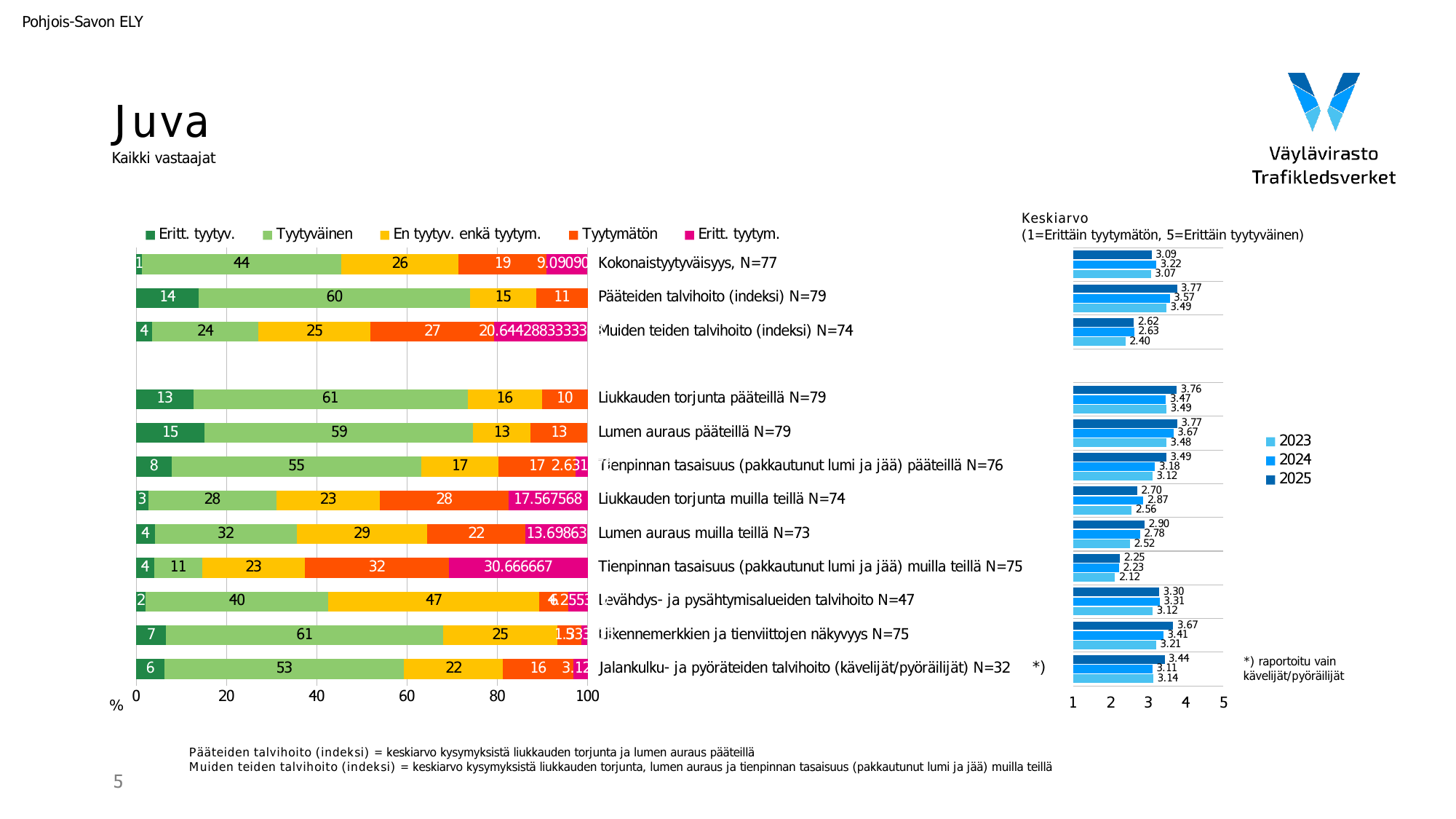

Pohjois-Savon ELY
# Juva
Kaikki vastaajat
Keskiarvo
(1=Erittäin tyytymätön, 5=Erittäin tyytyväinen)

### Chart

| Category | Eritt. tyytyv. | Tyytyväinen | En tyytyv. enkä tyytym. | Tyytymätön | Eritt. tyytym. |
|---|---|---|---|---|---|
| Kokonaistyytyväisyys, N=77 | 1.298701 | 44.155844 | 25.974026 | 19.480519 | 9.090909 |
| Pääteiden talvihoito (indeksi) N=79 | 13.9240505 | 60.1265825 | 14.556961999999999 | 11.392405 | None |
| Muiden teiden talvihoito (indeksi) N=74 | 3.6040973333333333 | 23.517298 | 24.802254333333334 | 27.432062000000002 | 20.644288333333336 |
|  | None | None | None | None | None |
| Liukkauden torjunta pääteillä N=79 | 12.658228 | 60.759494 | 16.455696 | 10.126582 | None |
| Lumen auraus pääteillä N=79 | 15.189873 | 59.493671 | 12.658228 | 12.658228 | None |
| Tienpinnan tasaisuus (pakkautunut lumi ja jää) pääteillä N=76 | 7.894737 | 55.263158 | 17.105263 | 17.105263 | 2.631579 |
| Liukkauden torjunta muilla teillä N=74 | 2.702703 | 28.378378 | 22.972973 | 28.378378 | 17.567568 |
| Lumen auraus muilla teillä N=73 | 4.109589 | 31.506849 | 28.767123 | 21.917808 | 13.69863 |
| Tienpinnan tasaisuus (pakkautunut lumi ja jää) muilla teillä N=75 | 4.0 | 10.666667 | 22.666667 | 32.0 | 30.666667 |
| Levähdys- ja pysähtymisalueiden talvihoito N=47 | 2.12766 | 40.425532 | 46.808511 | 6.382979 | 4.255319 |
| Liikennemerkkien ja tienviittojen näkyvyys N=75 | 6.666667 | 61.333333 | 25.333333 | 5.333333 | 1.333333 |
| Jalankulku- ja pyöräteiden talvihoito (kävelijät/pyöräilijät) N=32 | 6.25 | 53.125 | 21.875 | 15.625 | 3.125 |

### Chart

| Category | 2025 | 2024 | 2023 |
|---|---|---|---|
*) raportoitu vain
kävelijät/pyöräilijät
*)
%
Pääteiden talvihoito (indeksi) = keskiarvo kysymyksistä liukkauden torjunta ja lumen auraus pääteillä
Muiden teiden talvihoito (indeksi) = keskiarvo kysymyksistä liukkauden torjunta, lumen auraus ja tienpinnan tasaisuus (pakkautunut lumi ja jää) muilla teillä

5